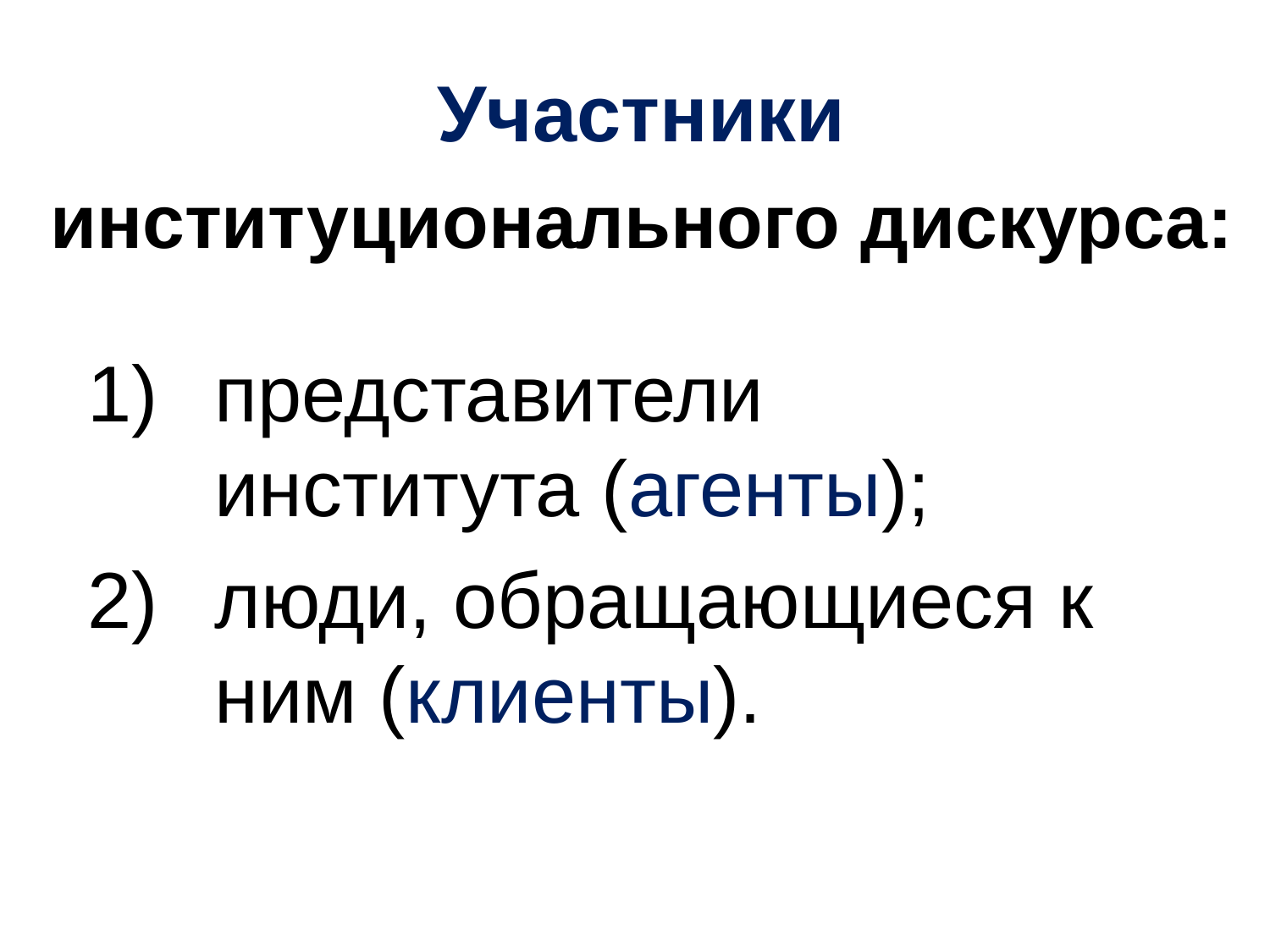

Участники
институционального дискурса:
представители института (агенты);
люди, обращающиеся к ним (клиенты).